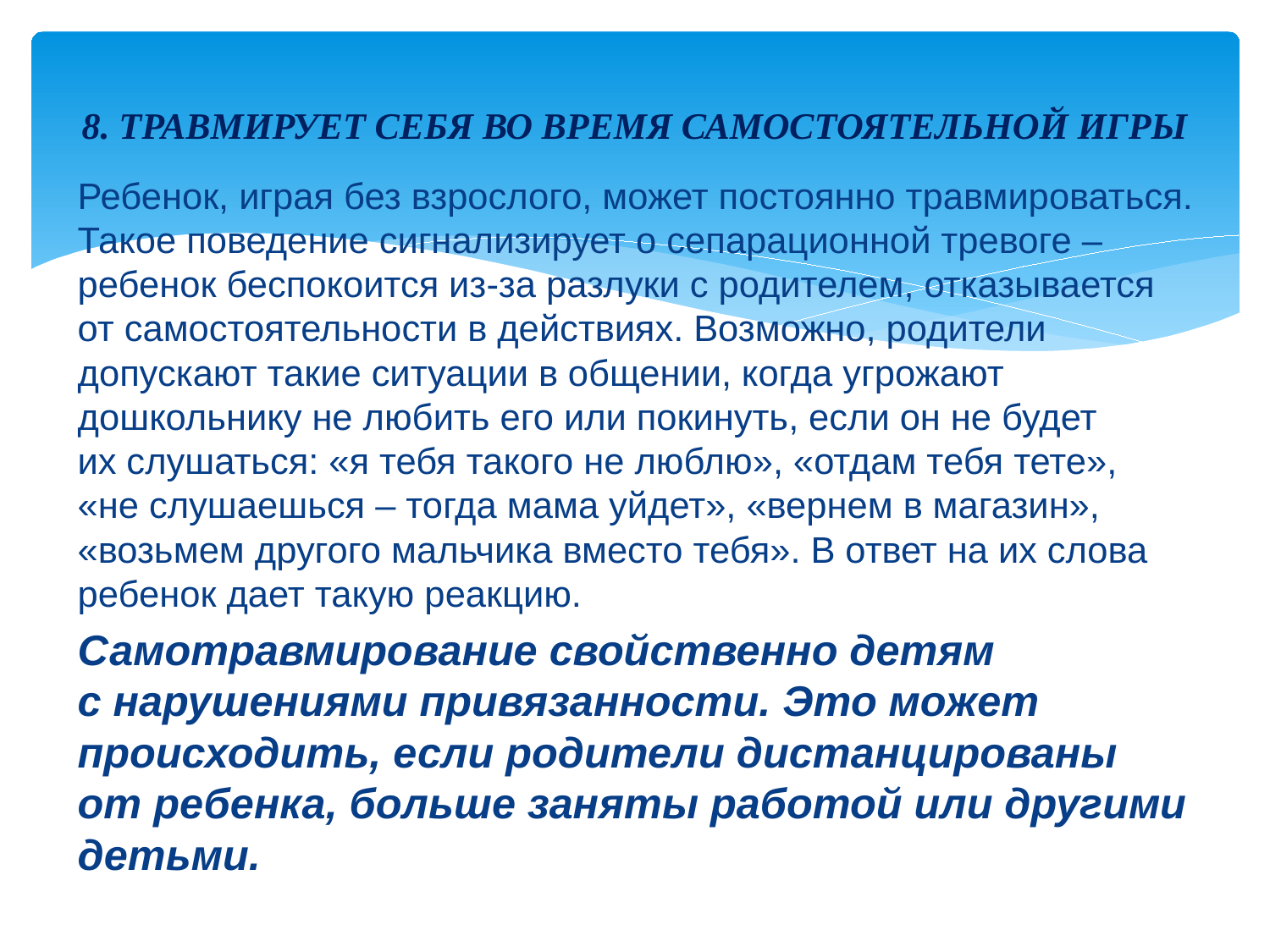

# 8. ТРАВМИРУЕТ СЕБЯ ВО ВРЕМЯ САМОСТОЯТЕЛЬНОЙ ИГРЫ
Ребенок, играя без взрослого, может постоянно травмироваться. Такое поведение сигнализирует о сепарационной тревоге – ребенок беспокоится из-за разлуки с родителем, отказывается от самостоятельности в действиях. Возможно, родители допускают такие ситуации в общении, когда угрожают дошкольнику не любить его или покинуть, если он не будет их слушаться: «я тебя такого не люблю», «отдам тебя тете», «не слушаешься – тогда мама уйдет», «вернем в магазин», «возьмем другого мальчика вместо тебя». В ответ на их слова ребенок дает такую реакцию.
Самотравмирование свойственно детям с нарушениями привязанности. Это может происходить, если родители дистанцированы от ребенка, больше заняты работой или другими детьми.